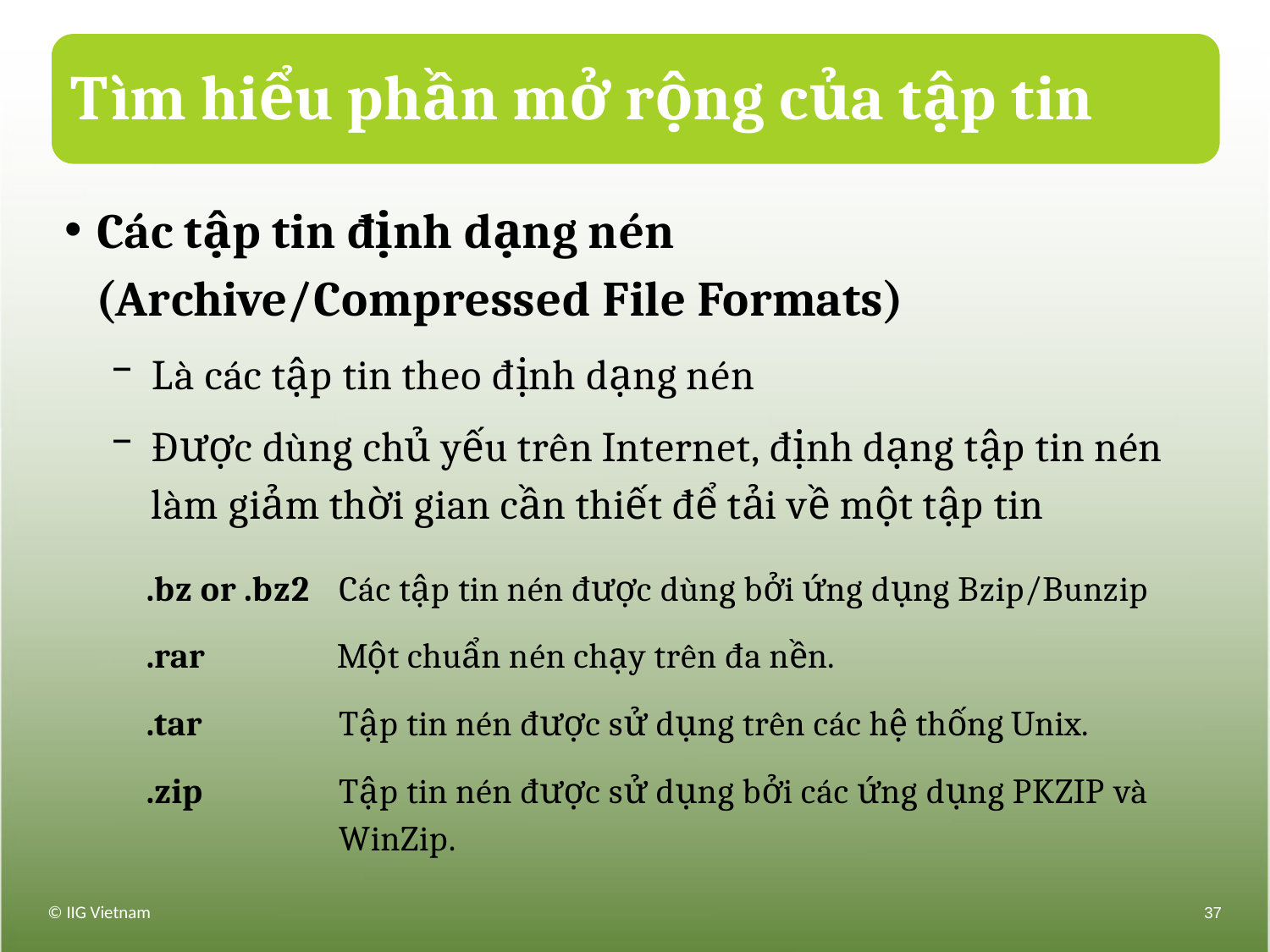

# Tìm hiểu phần mở rộng của tập tin
Các tập tin định dạng nén
(Archive/Compressed File Formats)
Là các tập tin theo định dạng nén
Được dùng chủ yếu trên Internet, định dạng tập tin nén làm giảm thời gian cần thiết để tải về một tập tin
| .bz or .bz2 | Các tập tin nén được dùng bởi ứng dụng Bzip/Bunzip |
| --- | --- |
| .rar | Một chuẩn nén chạy trên đa nền. |
| .tar | Tập tin nén được sử dụng trên các hệ thống Unix. |
| .zip | Tập tin nén được sử dụng bởi các ứng dụng PKZIP và WinZip. |
© IIG Vietnam
37